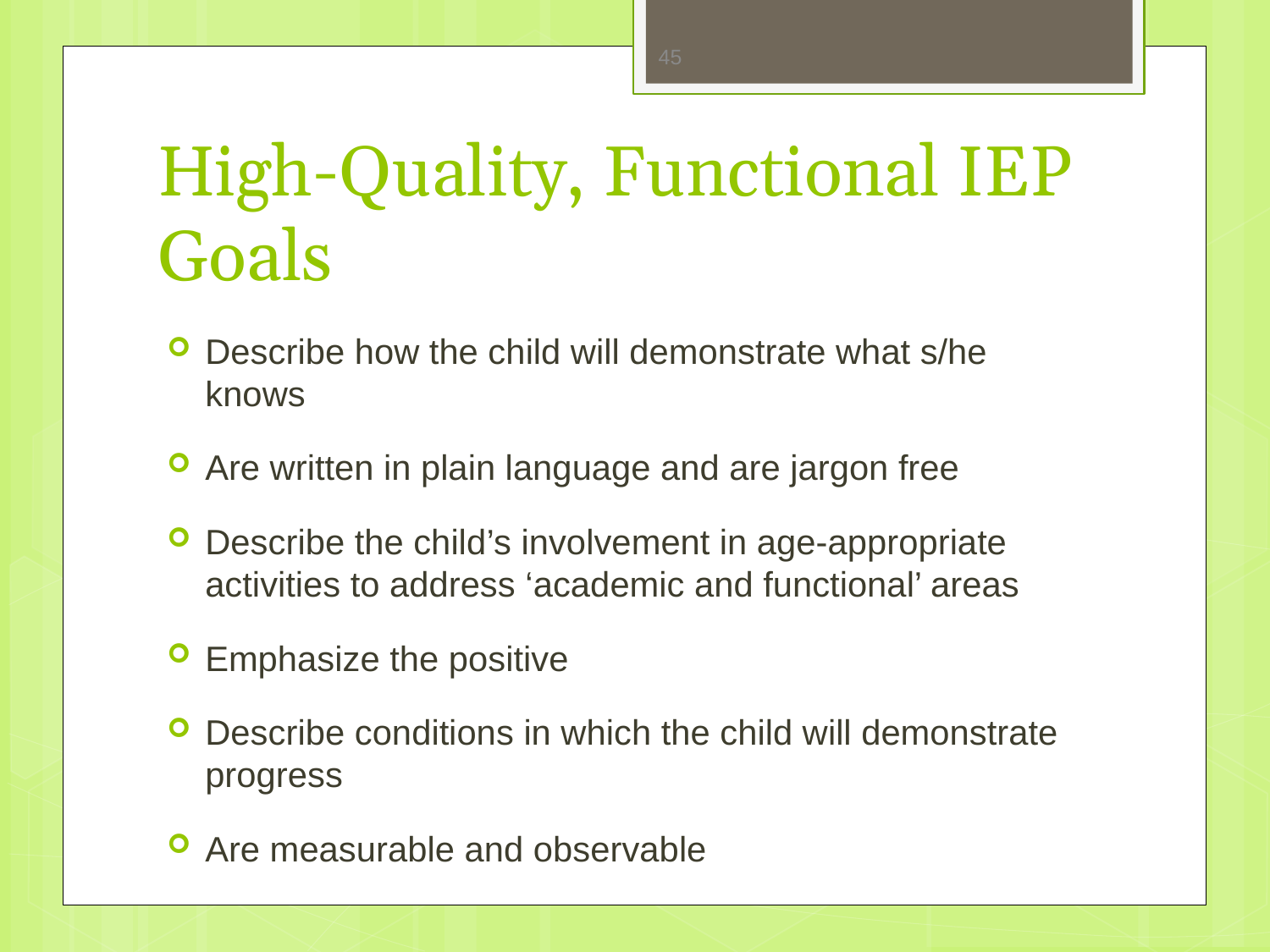

45
# High-Quality, Functional IEP Goals
Describe how the child will demonstrate what s/he knows
Are written in plain language and are jargon free
Describe the child’s involvement in age-appropriate activities to address ‘academic and functional’ areas
Emphasize the positive
Describe conditions in which the child will demonstrate progress
Are measurable and observable